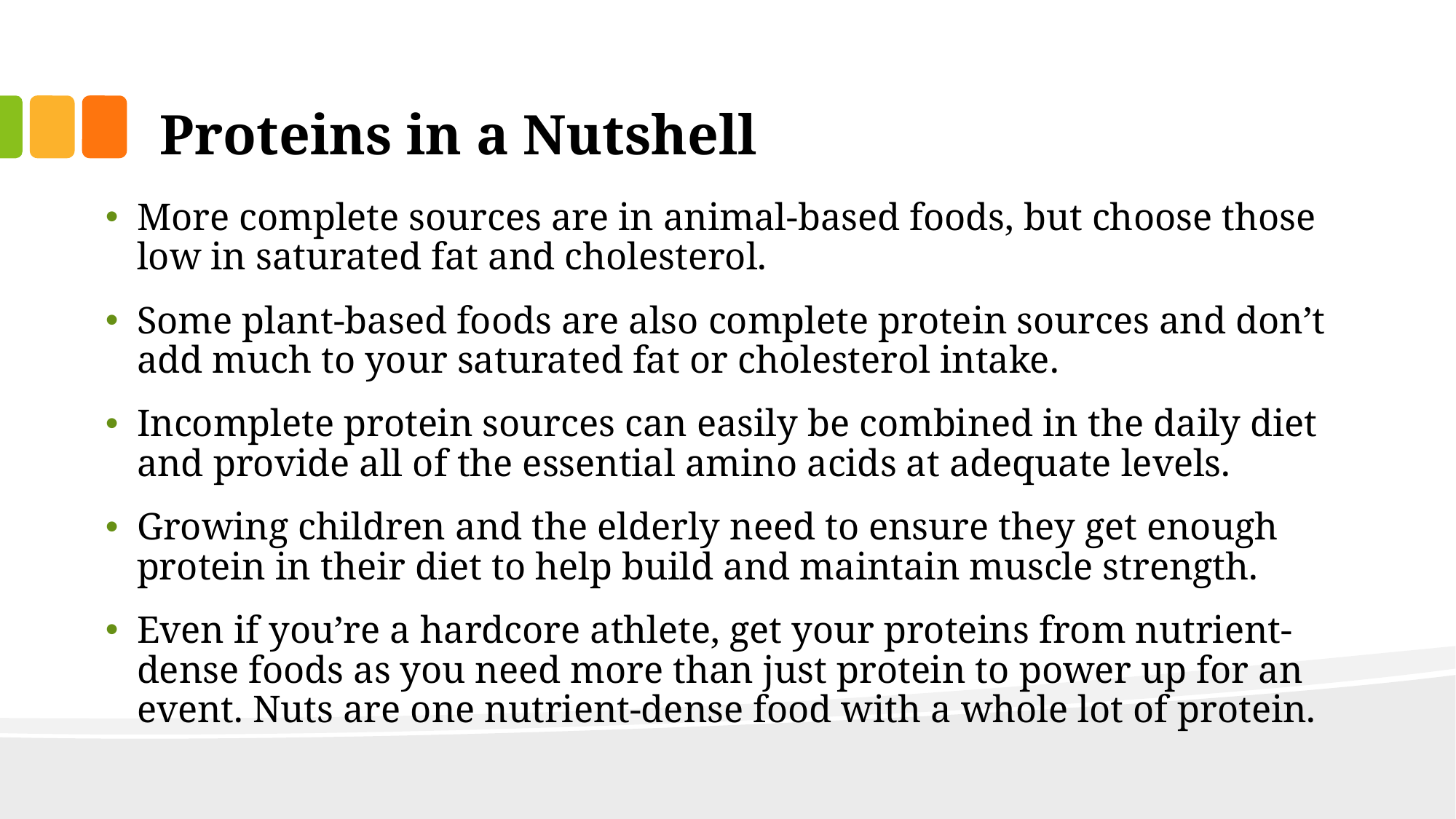

# Proteins in a Nutshell
More complete sources are in animal-based foods, but choose those low in saturated fat and cholesterol.
Some plant-based foods are also complete protein sources and don’t add much to your saturated fat or cholesterol intake.
Incomplete protein sources can easily be combined in the daily diet and provide all of the essential amino acids at adequate levels.
Growing children and the elderly need to ensure they get enough protein in their diet to help build and maintain muscle strength.
Even if you’re a hardcore athlete, get your proteins from nutrient-dense foods as you need more than just protein to power up for an event. Nuts are one nutrient-dense food with a whole lot of protein.